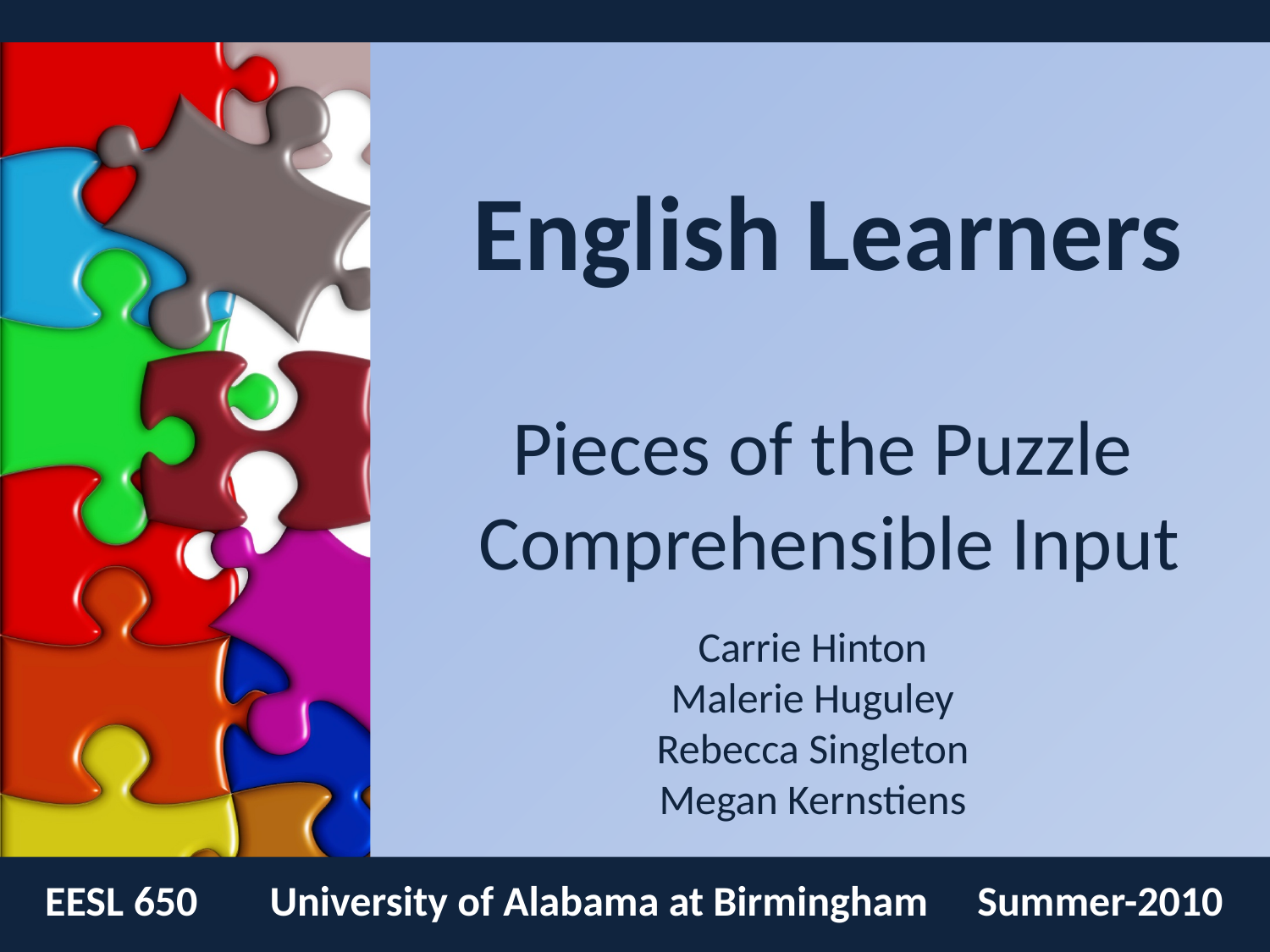

English Learners
Pieces of the Puzzle
Comprehensible Input
Carrie Hinton
Malerie Huguley
Rebecca Singleton
Megan Kernstiens

EESL 650
University of Alabama at Birmingham
Summer-2010